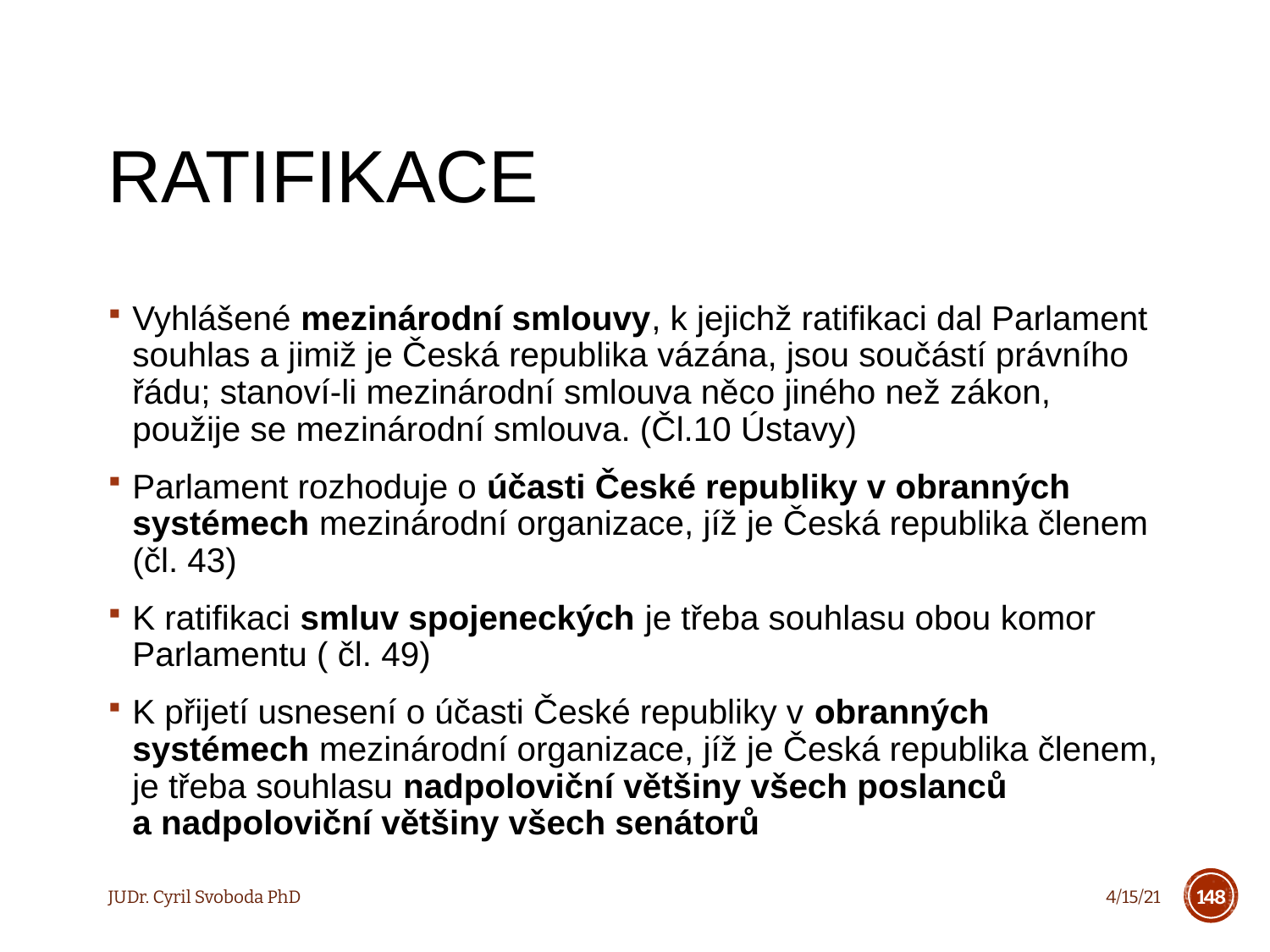

# Ratifikace
Vyhlášené mezinárodní smlouvy, k jejichž ratifikaci dal Parlament souhlas a jimiž je Česká republika vázána, jsou součástí právního řádu; stanoví-li mezinárodní smlouva něco jiného než zákon, použije se mezinárodní smlouva. (Čl.10 Ústavy)
Parlament rozhoduje o účasti České republiky v obranných systémech mezinárodní organizace, jíž je Česká republika členem (čl. 43)
K ratifikaci smluv spojeneckých je třeba souhlasu obou komor Parlamentu ( čl. 49)
K přijetí usnesení o účasti České republiky v obranných systémech mezinárodní organizace, jíž je Česká republika členem, je třeba souhlasu nadpoloviční většiny všech poslanců a nadpoloviční většiny všech senátorů
JUDr. Cyril Svoboda PhD
4/15/21
148